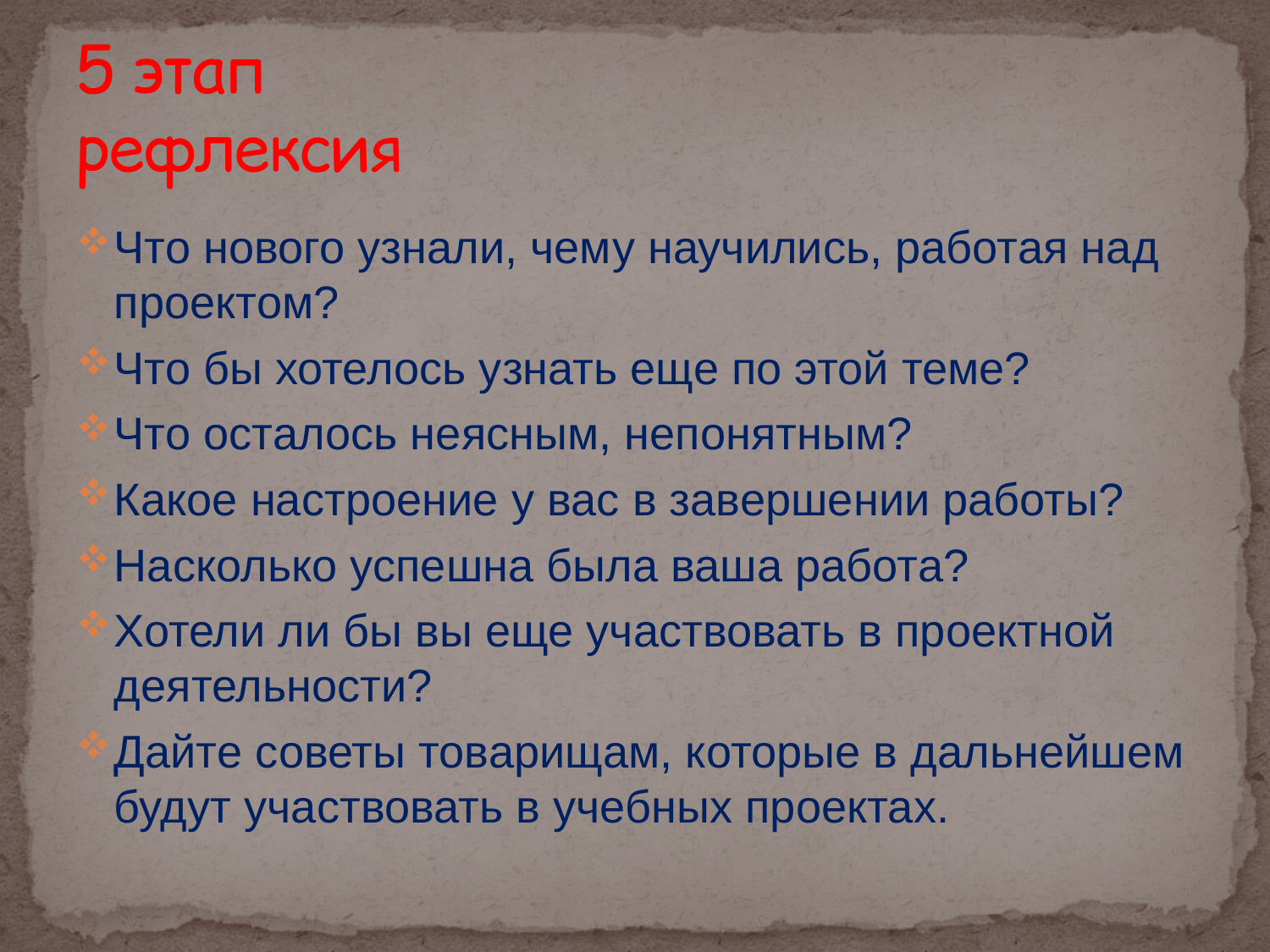

# 5 этап рефлексия
Что нового узнали, чему научились, работая над проектом?
Что бы хотелось узнать еще по этой теме?
Что осталось неясным, непонятным?
Какое настроение у вас в завершении работы?
Насколько успешна была ваша работа?
Хотели ли бы вы еще участвовать в проектной деятельности?
Дайте советы товарищам, которые в дальнейшем будут участвовать в учебных проектах.